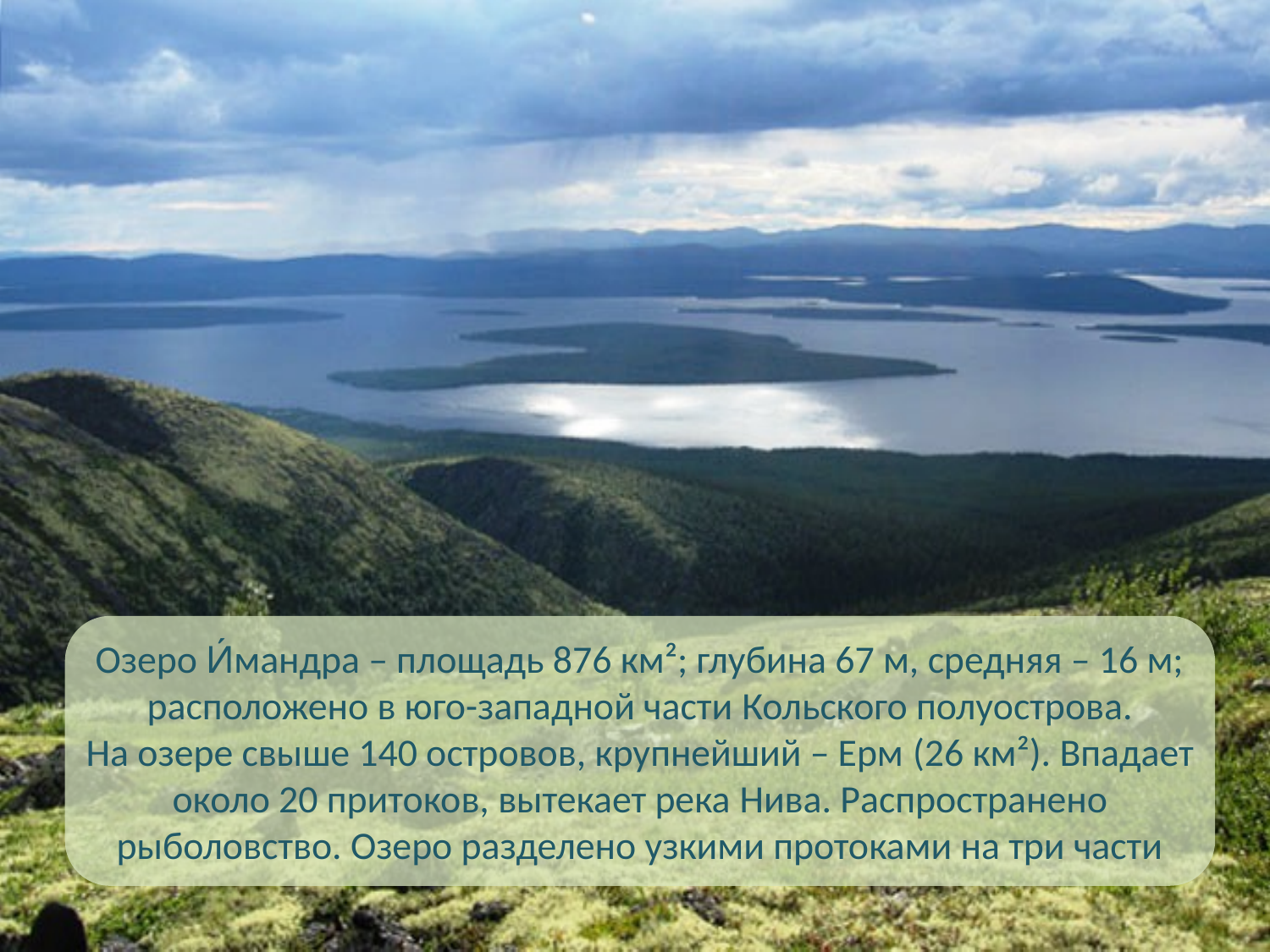

# Озеро И́мандра – площадь 876 км²; глубина 67 м, средняя – 16 м; расположено в юго-западной части Кольского полуострова. На озере свыше 140 островов, крупнейший – Ерм (26 км²). Впадает около 20 притоков, вытекает река Нива. Распространено рыболовство. Озеро разделено узкими протоками на три части